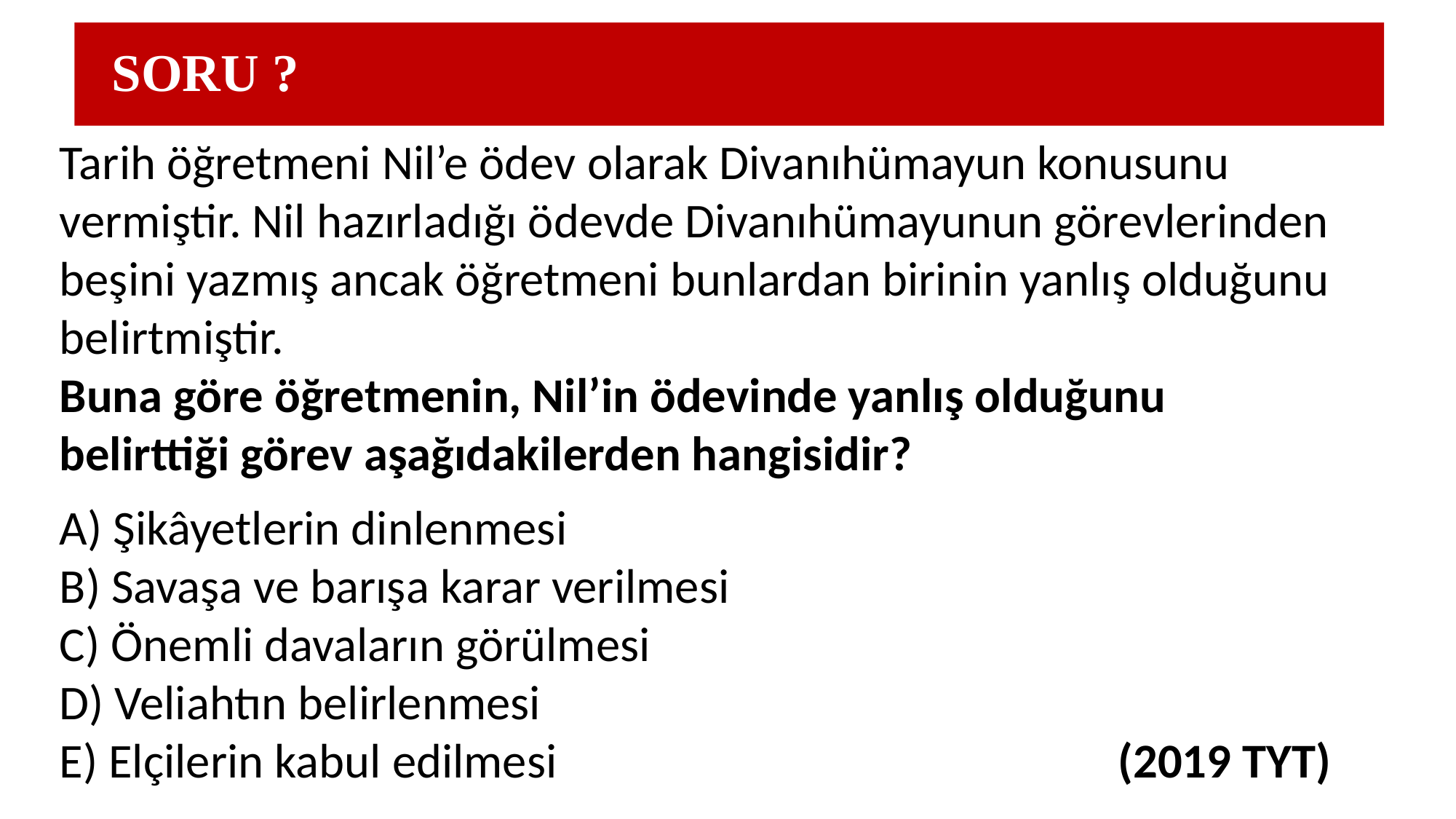

# SORU ?
Tarih öğretmeni Nil’e ödev olarak Divanıhümayun konusunu
vermiştir. Nil hazırladığı ödevde Divanıhümayunun görevlerinden beşini yazmış ancak öğretmeni bunlardan birinin yanlış olduğunu belirtmiştir.
Buna göre öğretmenin, Nil’in ödevinde yanlış olduğunu
belirttiği görev aşağıdakilerden hangisidir?

A) Şikâyetlerin dinlenmesi
B) Savaşa ve barışa karar verilmesi
C) Önemli davaların görülmesi
D) Veliahtın belirlenmesi
E) Elçilerin kabul edilmesi			  		       (2019 TYT)